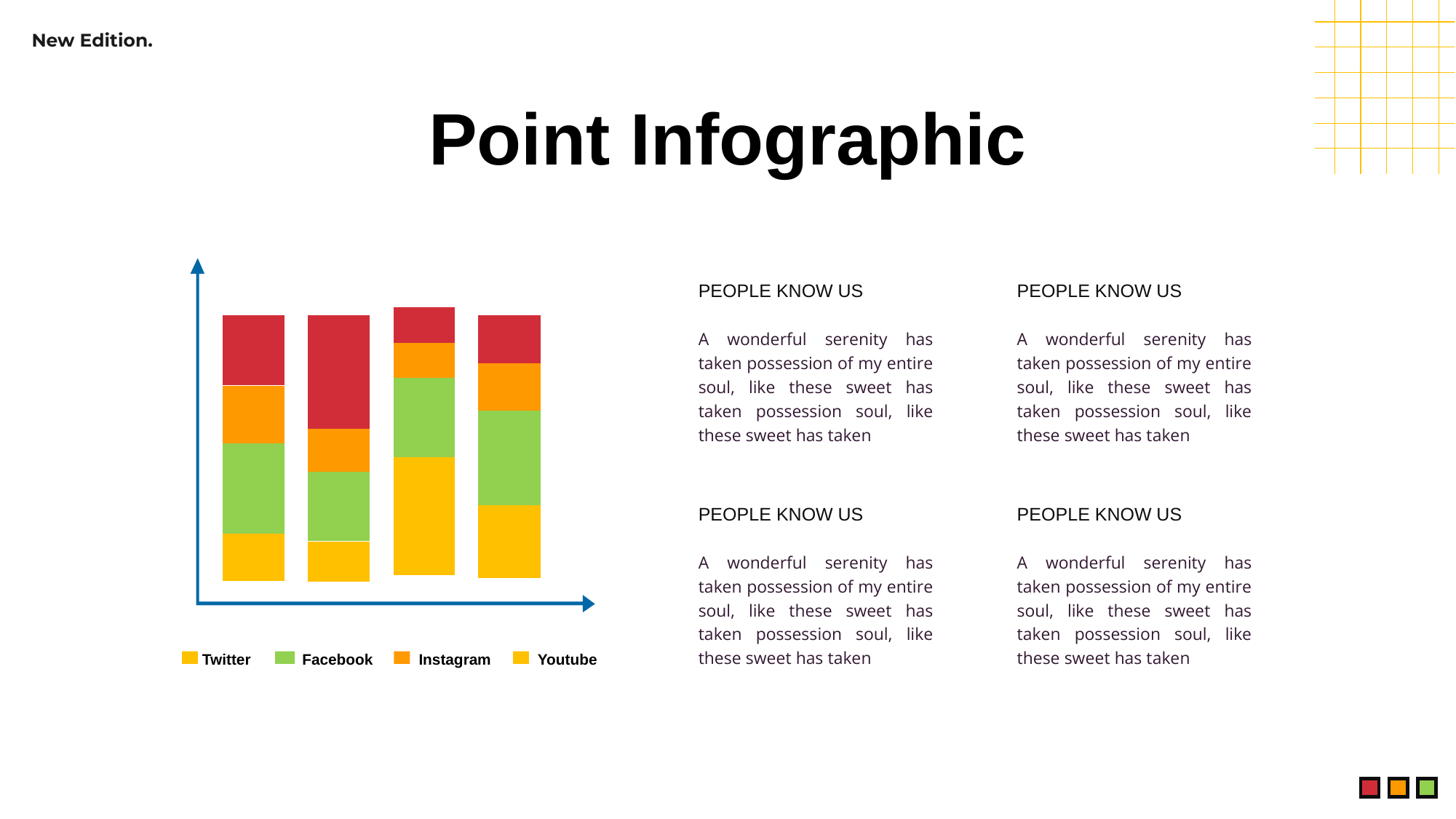

New Edition.
Point Infographic

Twitter

Facebook

Instagram

 Youtube

PEOPLE KNOW US
PEOPLE KNOW US
A wonderful serenity has taken possession of my entire soul, like these sweet has taken possession soul, like these sweet has taken
A wonderful serenity has taken possession of my entire soul, like these sweet has taken possession soul, like these sweet has taken
PEOPLE KNOW US
PEOPLE KNOW US
A wonderful serenity has taken possession of my entire soul, like these sweet has taken possession soul, like these sweet has taken
A wonderful serenity has taken possession of my entire soul, like these sweet has taken possession soul, like these sweet has taken